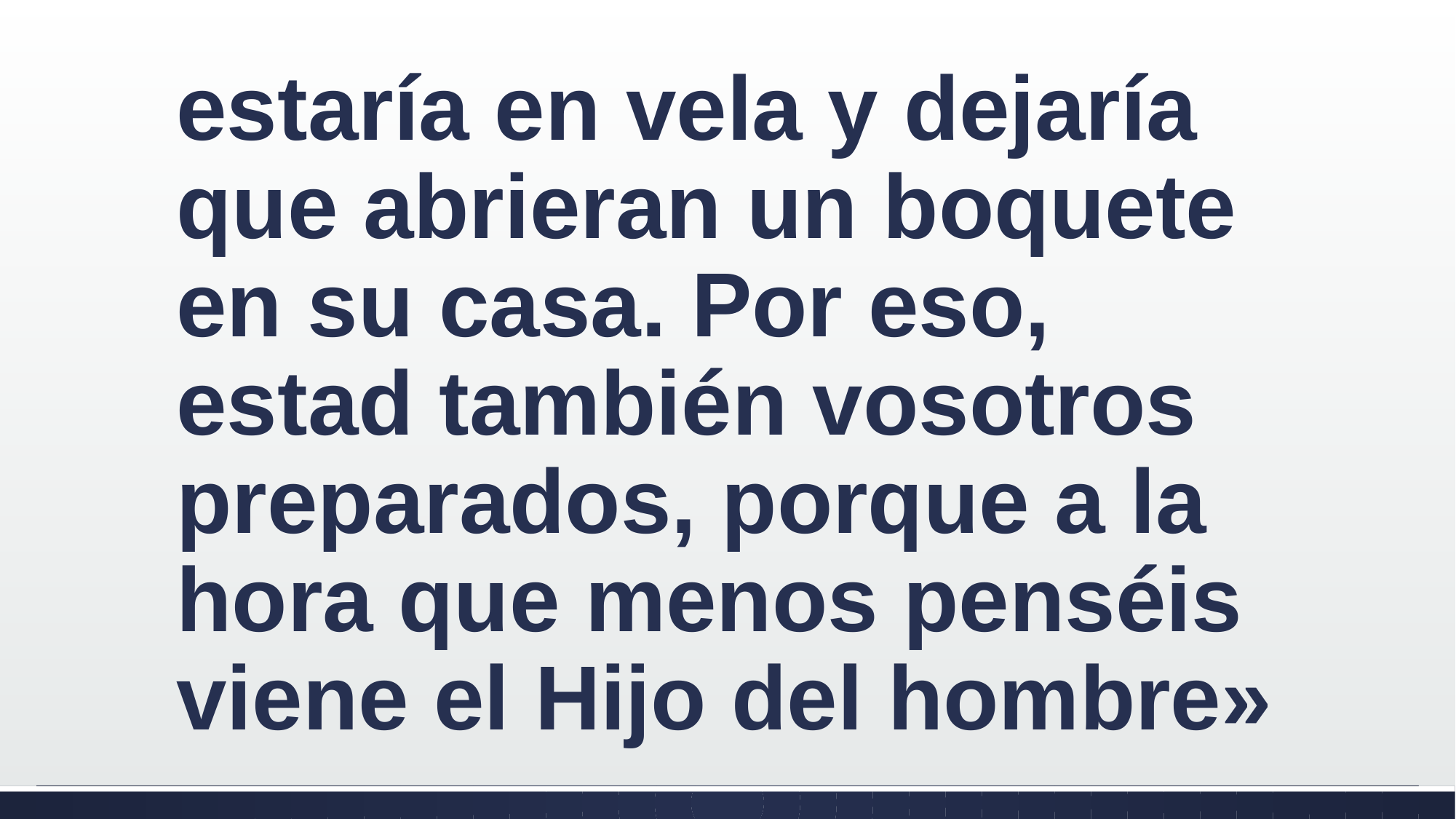

#
estaría en vela y dejaría que abrieran un boquete en su casa. Por eso, estad también vosotros preparados, porque a la hora que menos penséis viene el Hijo del hombre»